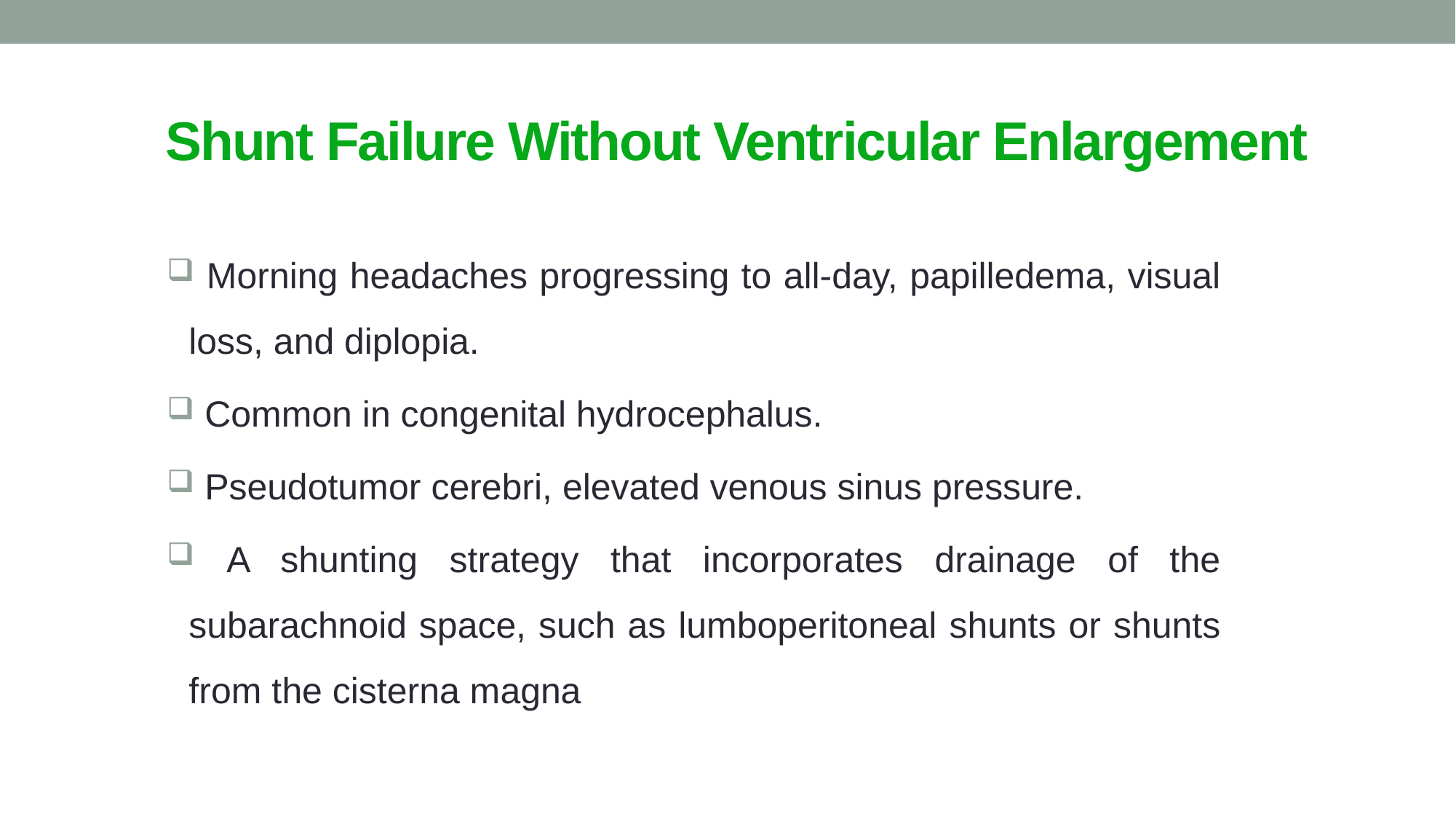

# Shunt Failure Without Ventricular Enlargement
 Morning headaches progressing to all-day, papilledema, visual loss, and diplopia.
 Common in congenital hydrocephalus.
 Pseudotumor cerebri, elevated venous sinus pressure.
 A shunting strategy that incorporates drainage of the subarachnoid space, such as lumboperitoneal shunts or shunts from the cisterna magna